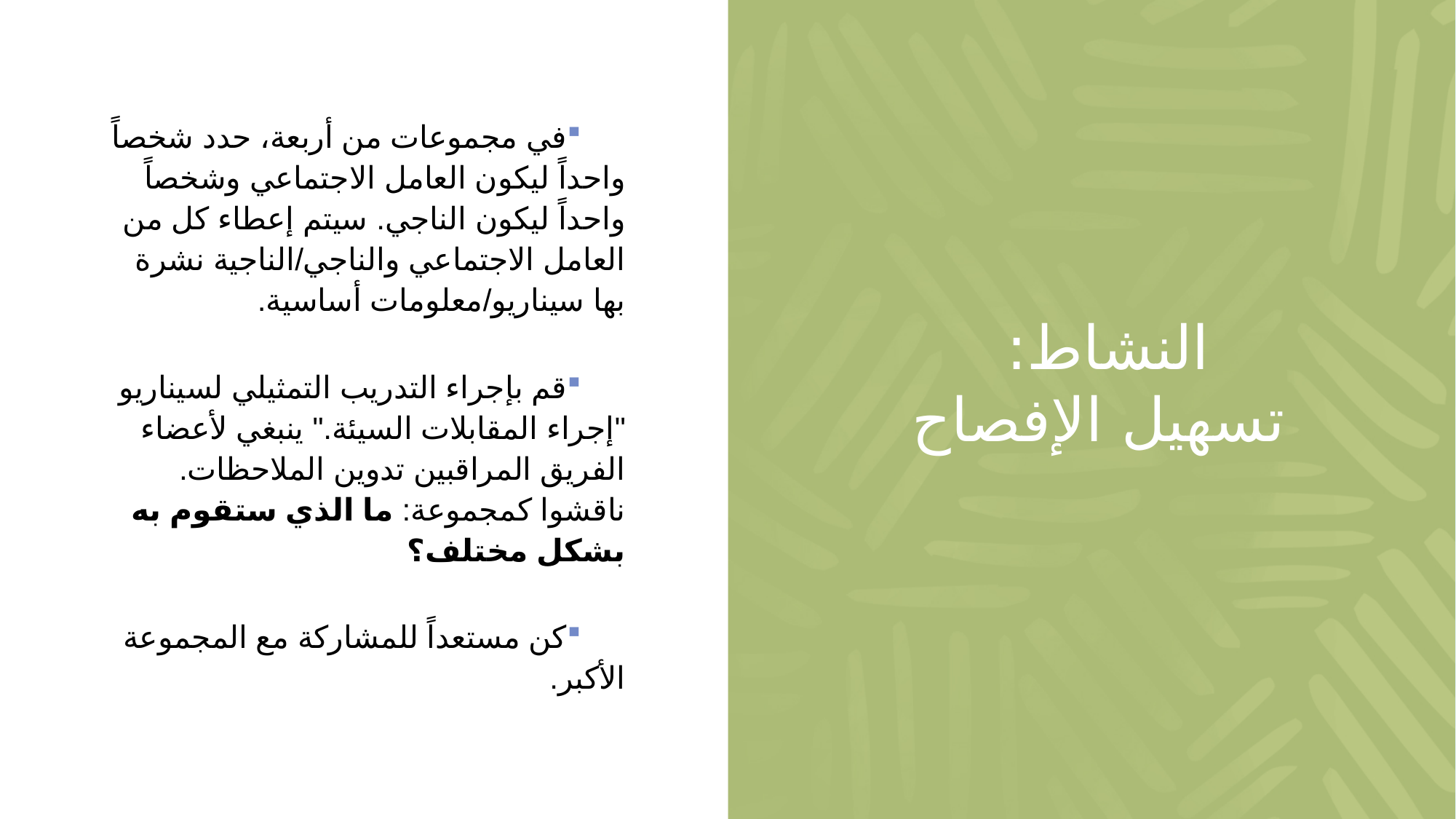

في مجموعات من أربعة، حدد شخصاً واحداً ليكون العامل الاجتماعي وشخصاً واحداً ليكون الناجي. سيتم إعطاء كل من  العامل الاجتماعي والناجي/الناجية نشرة بها سيناريو/معلومات أساسية.
قم بإجراء التدريب التمثيلي لسيناريو "إجراء المقابلات السيئة." ينبغي لأعضاء الفريق المراقبين تدوين الملاحظات. ناقشوا كمجموعة: ما الذي ستقوم به بشكل مختلف؟
كن مستعداً للمشاركة مع المجموعة الأكبر.
# النشاط: تسهيل الإفصاح